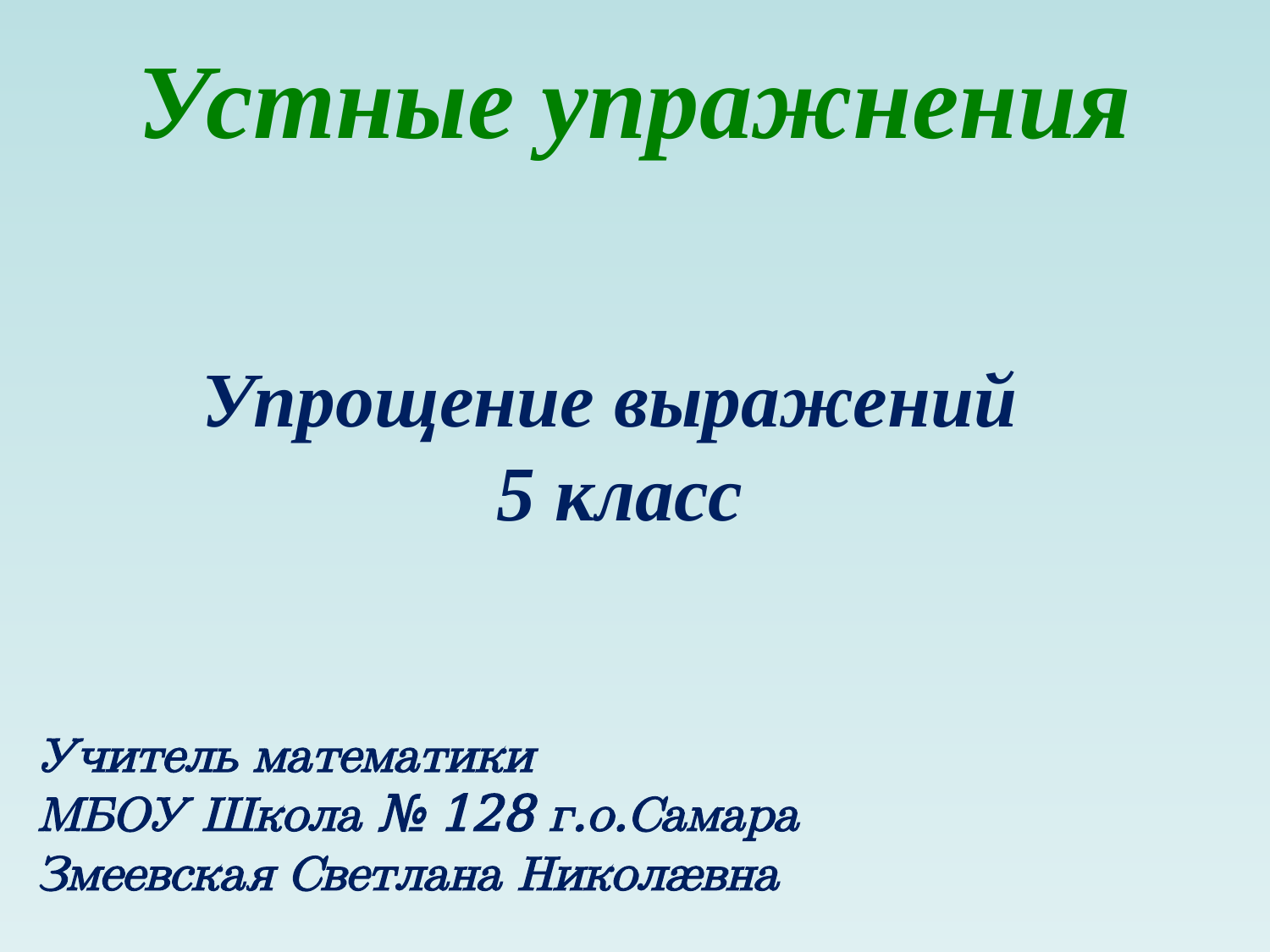

Устные упражнения
Упрощение выражений
5 класс

Учитель математики
МБОУ Школа № 128 г.о.Самара
Змеевская Светлана Николаевна